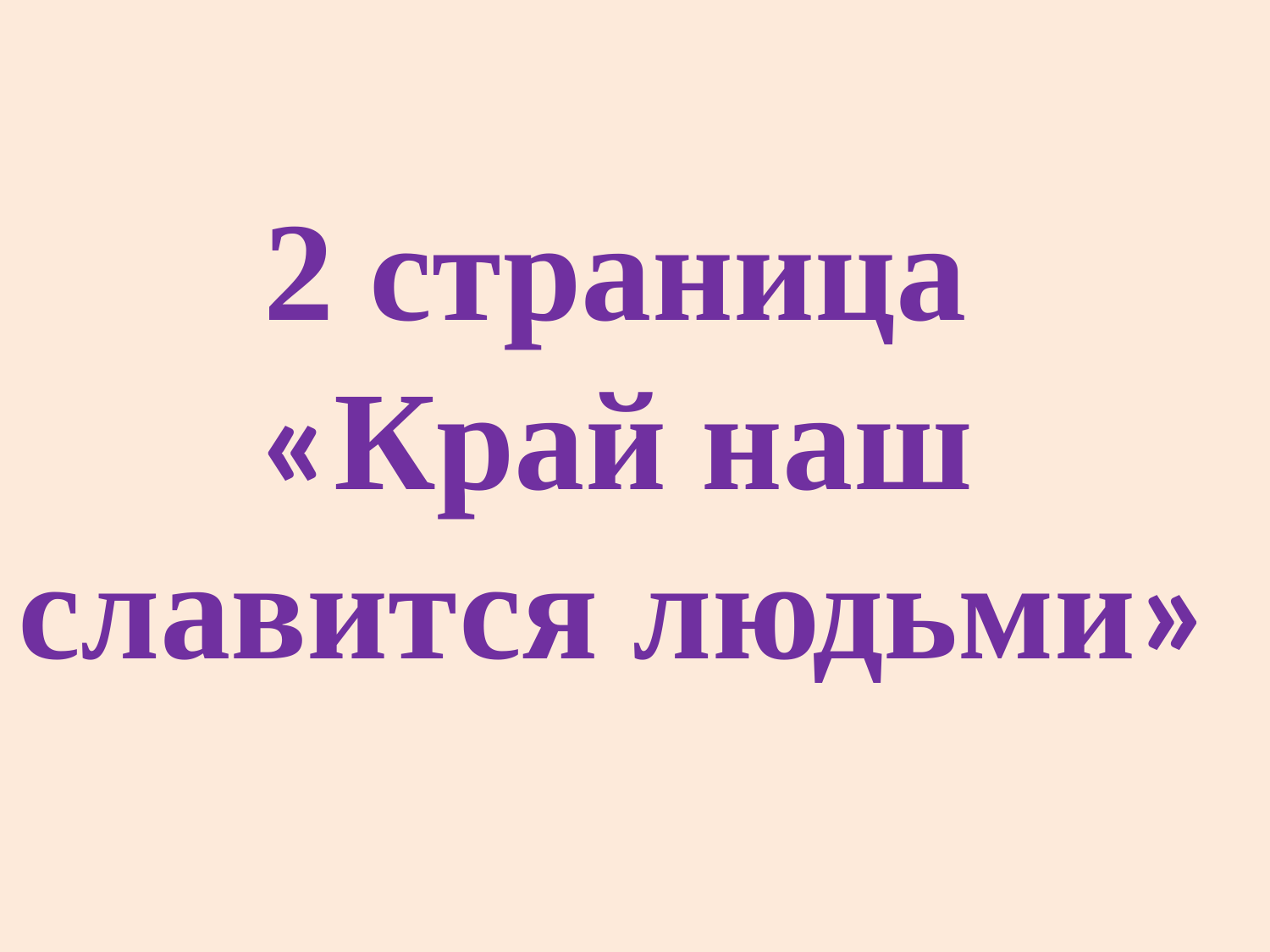

2 страница
 «Край наш
славится людьми»
#